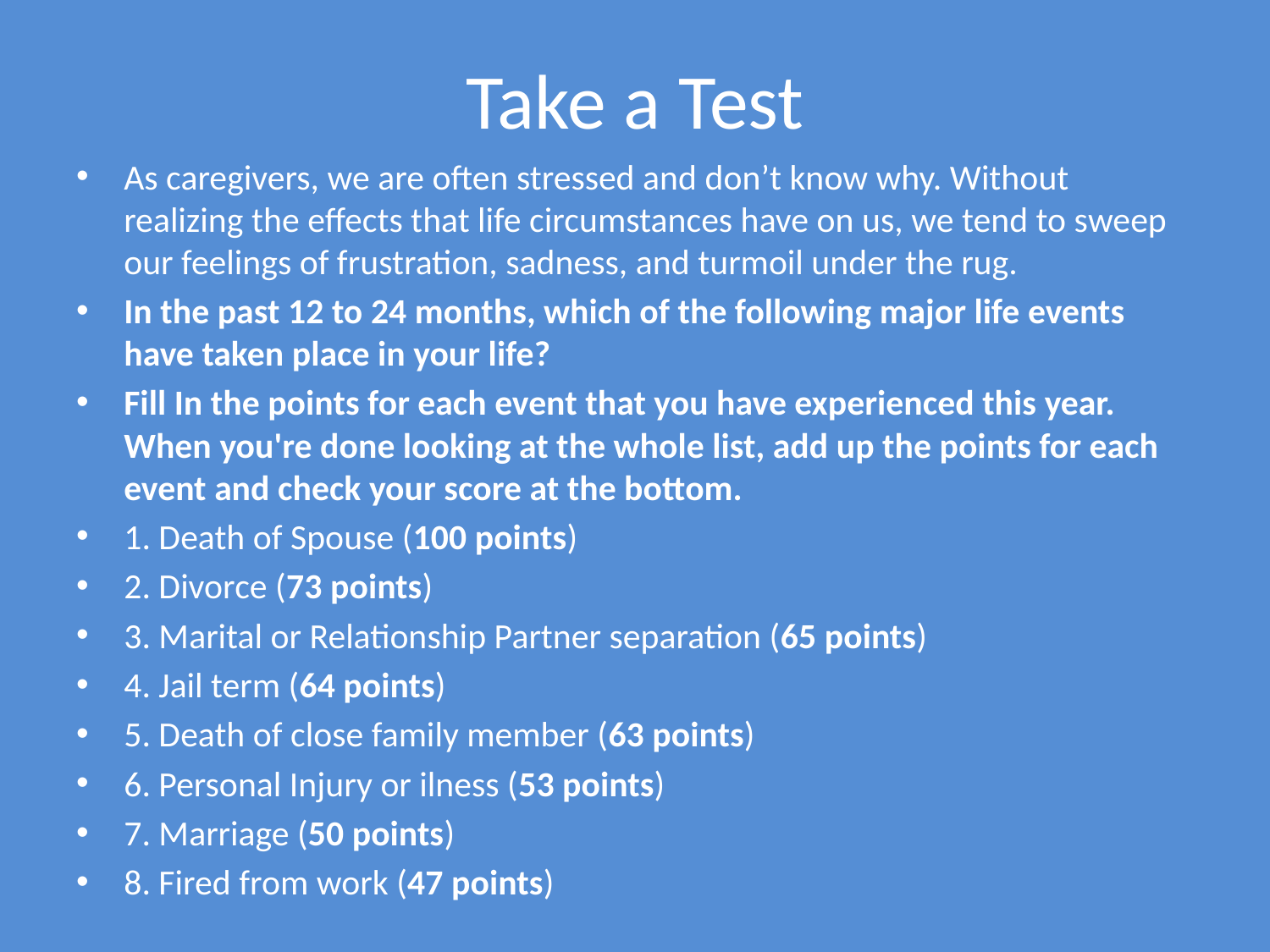

# Take a Test
As caregivers, we are often stressed and don’t know why. Without realizing the effects that life circumstances have on us, we tend to sweep our feelings of frustration, sadness, and turmoil under the rug.
In the past 12 to 24 months, which of the following major life events have taken place in your life?
Fill In the points for each event that you have experienced this year.
When you're done looking at the whole list, add up the points for each event and check your score at the bottom.
1. Death of Spouse (100 points)
2. Divorce (73 points)
3. Marital or Relationship Partner separation (65 points)
4. Jail term (64 points)
5. Death of close family member (63 points)
6. Personal Injury or ilness (53 points)
7. Marriage (50 points)
8. Fired from work (47 points)